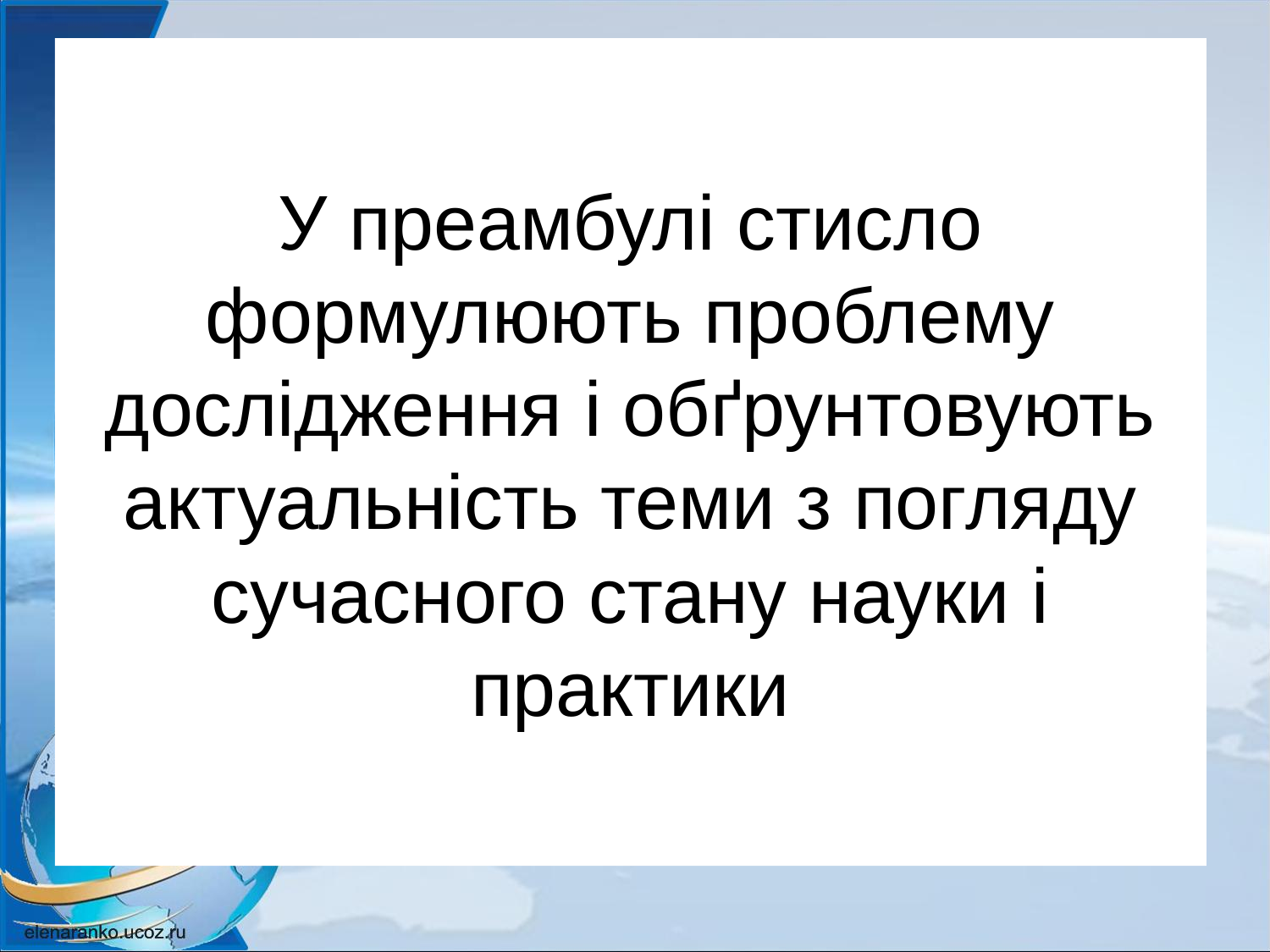

# У преамбулі стисло формулюють проблему дослідження і обґрунтовують актуальність теми з погляду сучасного стану науки і практики